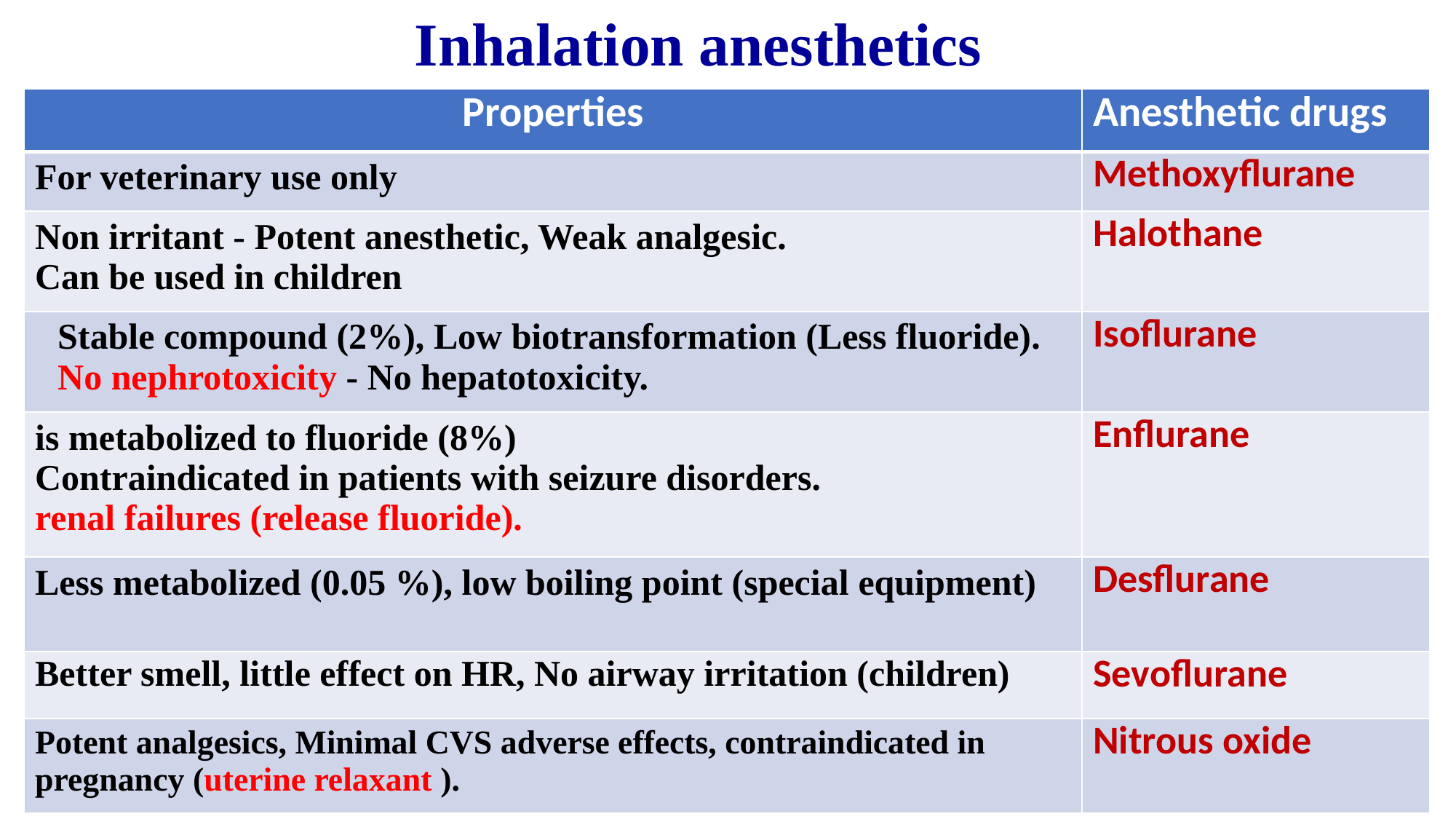

Inhalation anesthetics
| Properties | Anesthetic drugs |
| --- | --- |
| For veterinary use only | Methoxyflurane |
| Non irritant - Potent anesthetic, Weak analgesic. Can be used in children | Halothane |
| Stable compound (2%), Low biotransformation (Less fluoride). No nephrotoxicity - No hepatotoxicity. | Isoflurane |
| is metabolized to fluoride (8%) Contraindicated in patients with seizure disorders. renal failures (release fluoride). | Enflurane |
| Less metabolized (0.05 %), low boiling point (special equipment) | Desflurane |
| Better smell, little effect on HR, No airway irritation (children) | Sevoflurane |
| Potent analgesics, Minimal CVS adverse effects, contraindicated in pregnancy (uterine relaxant ). | Nitrous oxide |
10/19/2020